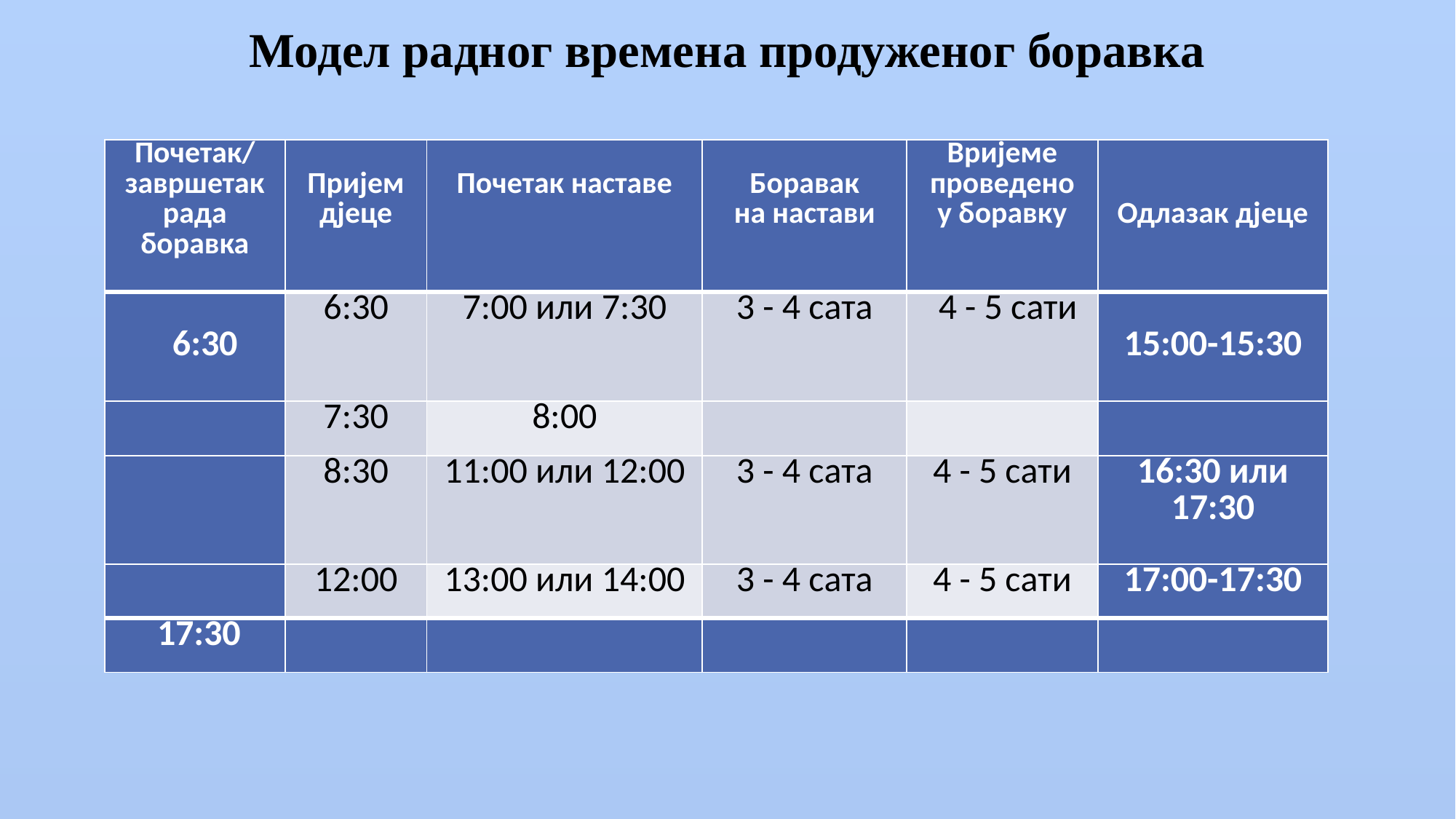

# Модел радног времена продуженог боравка
| Почетак/ завршетак рада боравка | Пријем дјеце | Почетак наставе | Боравак на настави | Вријеме проведено у боравку | Одлазак дјеце |
| --- | --- | --- | --- | --- | --- |
| 6:30 | 6:30 | 7:00 или 7:30 | 3 - 4 сата | 4 - 5 сати | 15:00-15:30 |
|  | 7:30 | 8:00 |  |  |  |
|  | 8:30 | 11:00 или 12:00 | 3 - 4 сата | 4 - 5 сати | 16:30 или 17:30 |
|  | 12:00 | 13:00 или 14:00 | 3 - 4 сата | 4 - 5 сати | 17:00-17:30 |
| 17:30 |  |  |  |  |  |